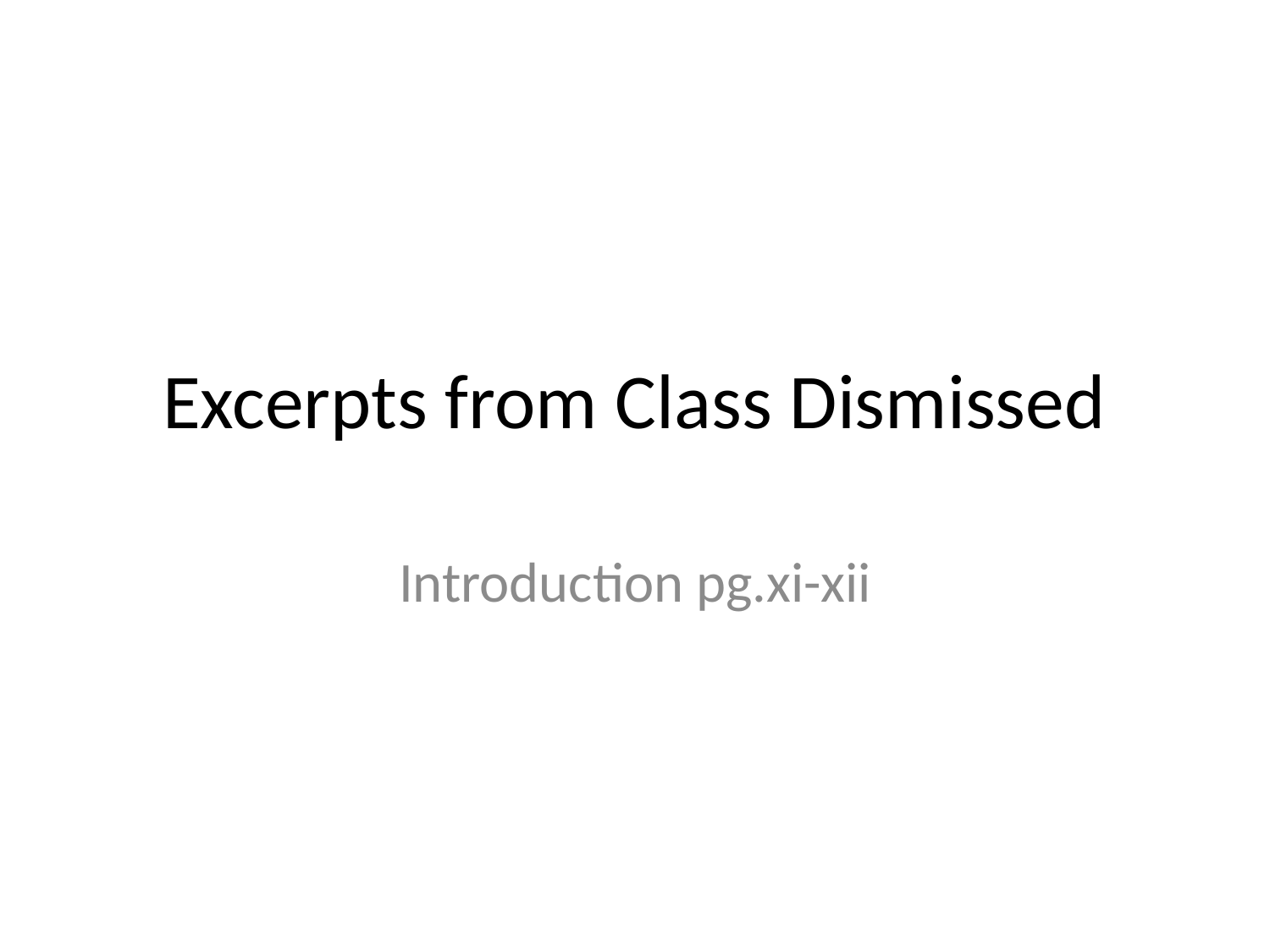

# Excerpts from Class Dismissed
Introduction pg.xi-xii